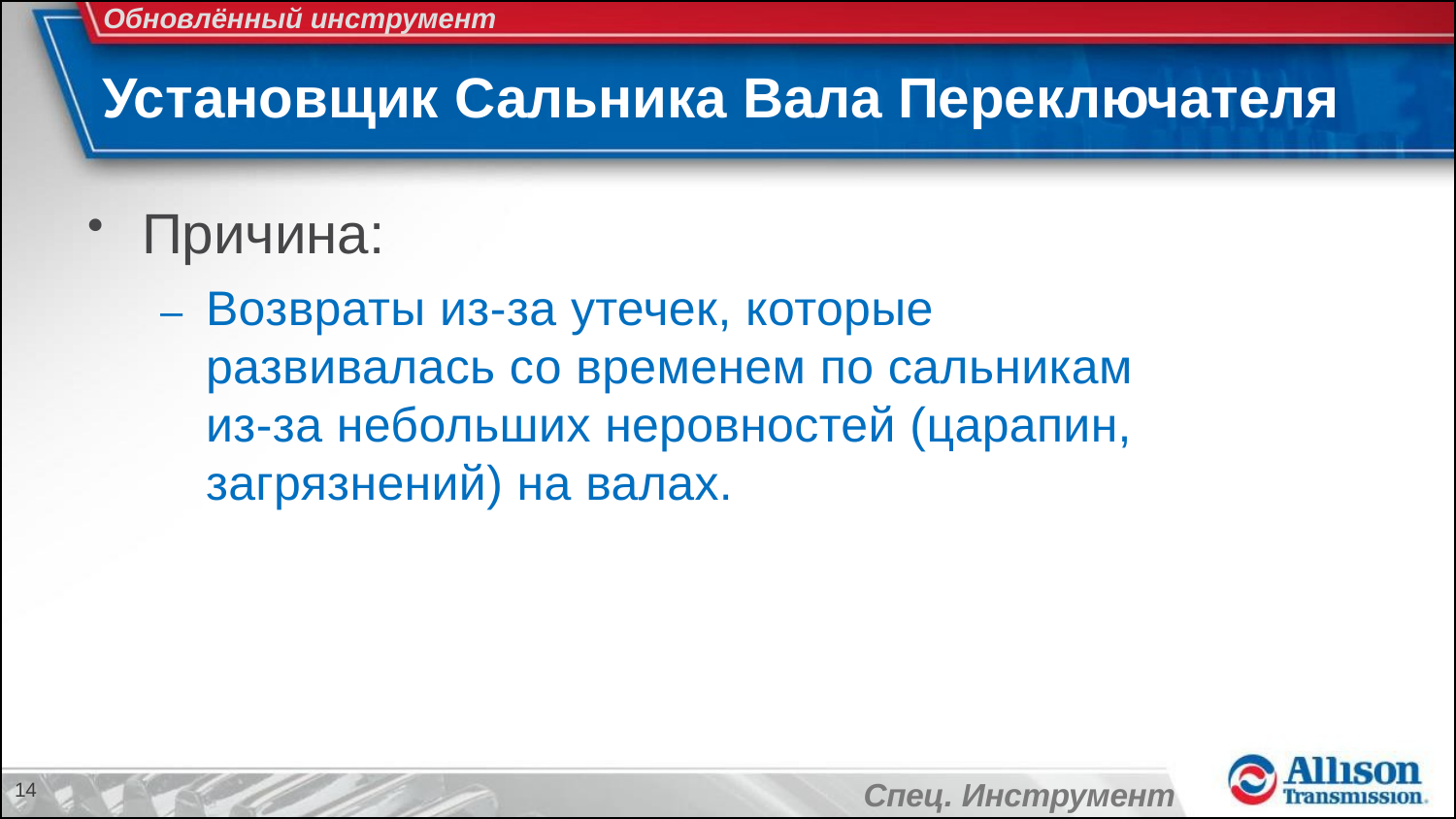

Обновлённый инструмент
# Установщик Сальника Вала Переключателя
Причина:
–	Возвраты из-за утечек, которые развивалась со временем по сальникам из-за небольших неровностей (царапин, загрязнений) на валах.

14
Спец. Инструмент